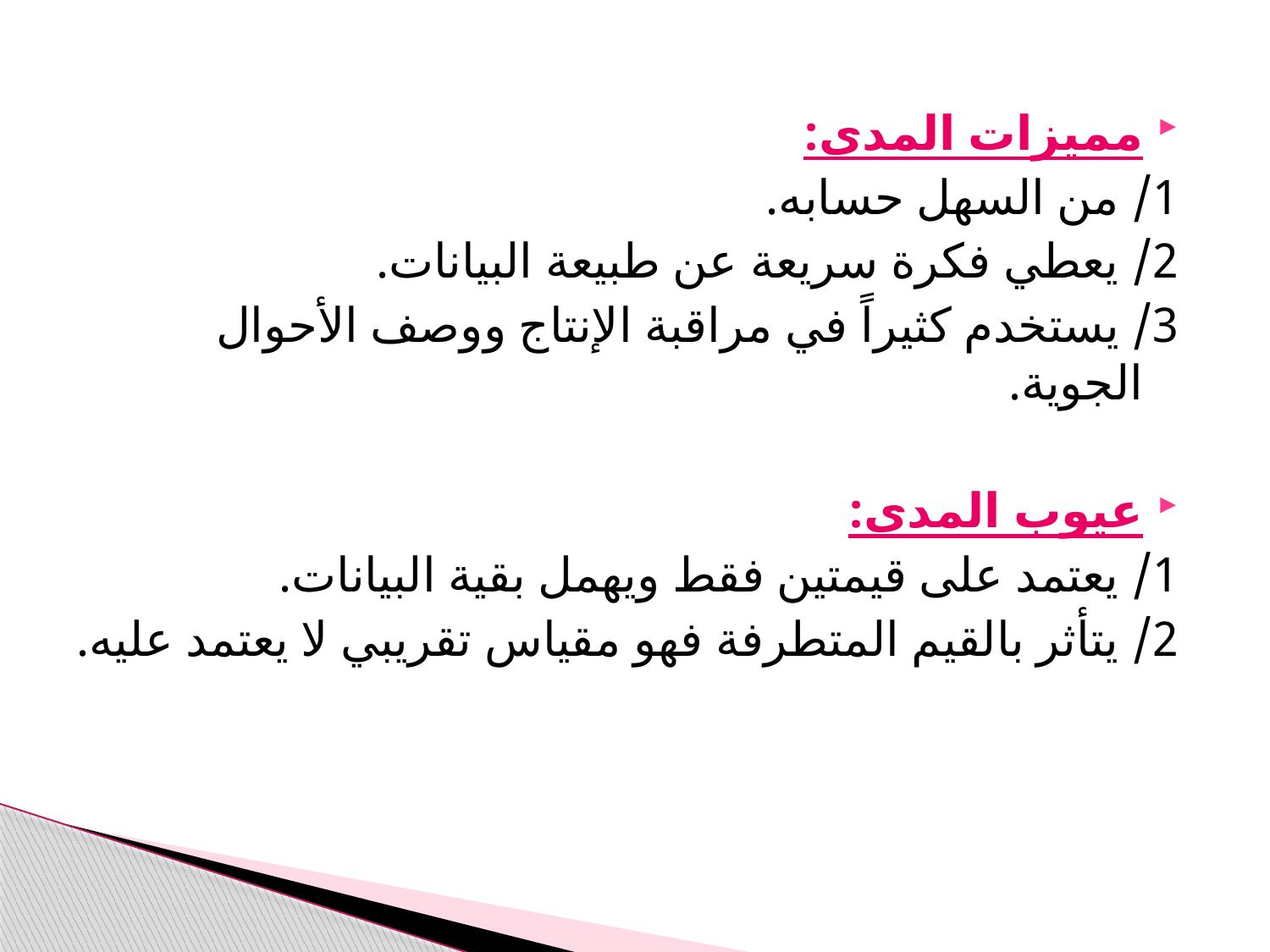

مميزات المدى:
1/ من السهل حسابه.
2/ يعطي فكرة سريعة عن طبيعة البيانات.
3/ يستخدم كثيراً في مراقبة الإنتاج ووصف الأحوال الجوية.

عيوب المدى:
1/ يعتمد على قيمتين فقط ويهمل بقية البيانات.
2/ يتأثر بالقيم المتطرفة فهو مقياس تقريبي لا يعتمد عليه.